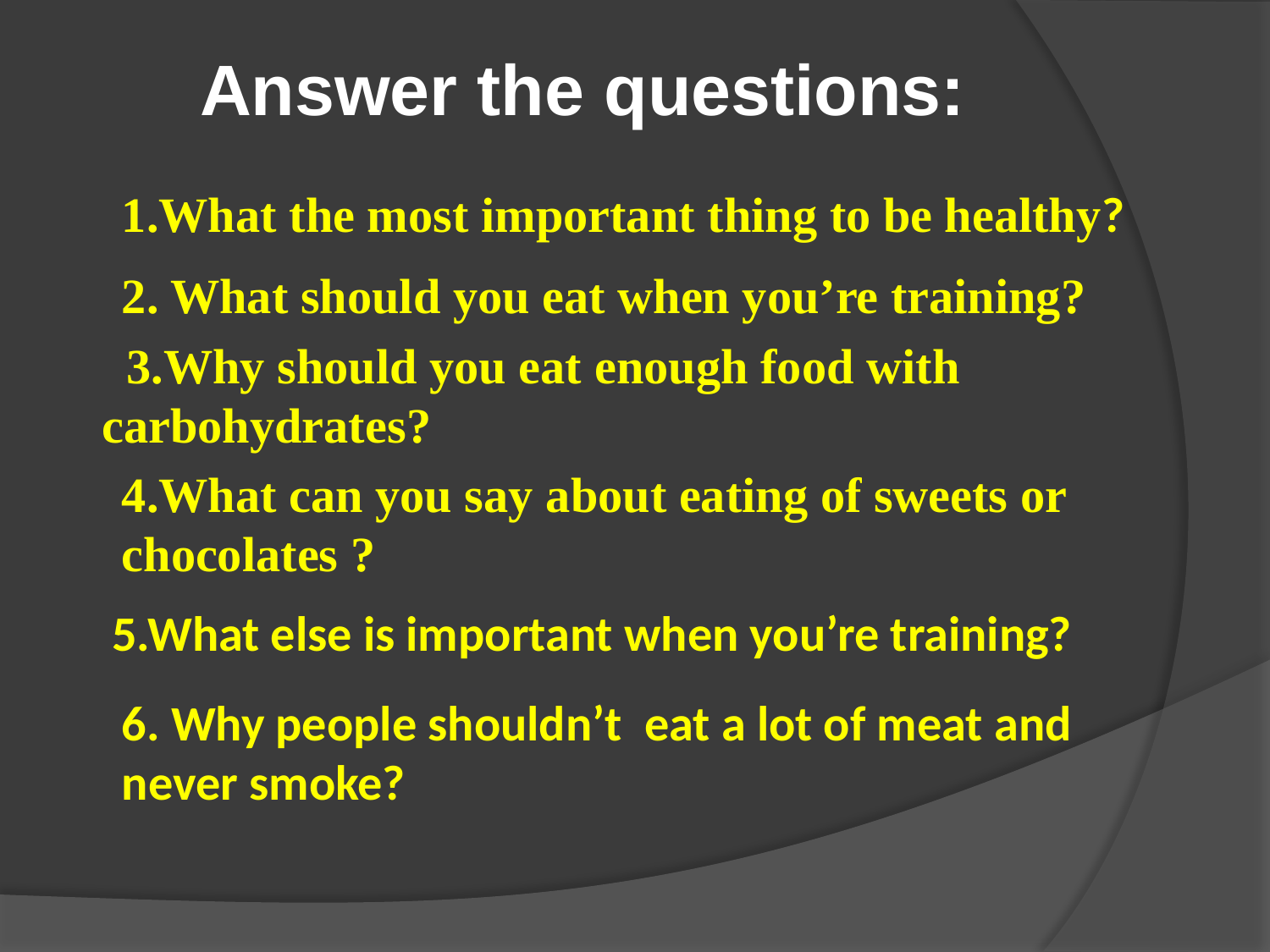

# Answer the questions:
1.What the most important thing to be healthy?
2. What should you eat when you’re training?
  3.Why should you eat enough food with                carbohydrates?
4.What can you say about eating of sweets or chocolates ?
5.What else is important when you’re training?
6. Why people shouldn’t  eat a lot of meat and never smoke?